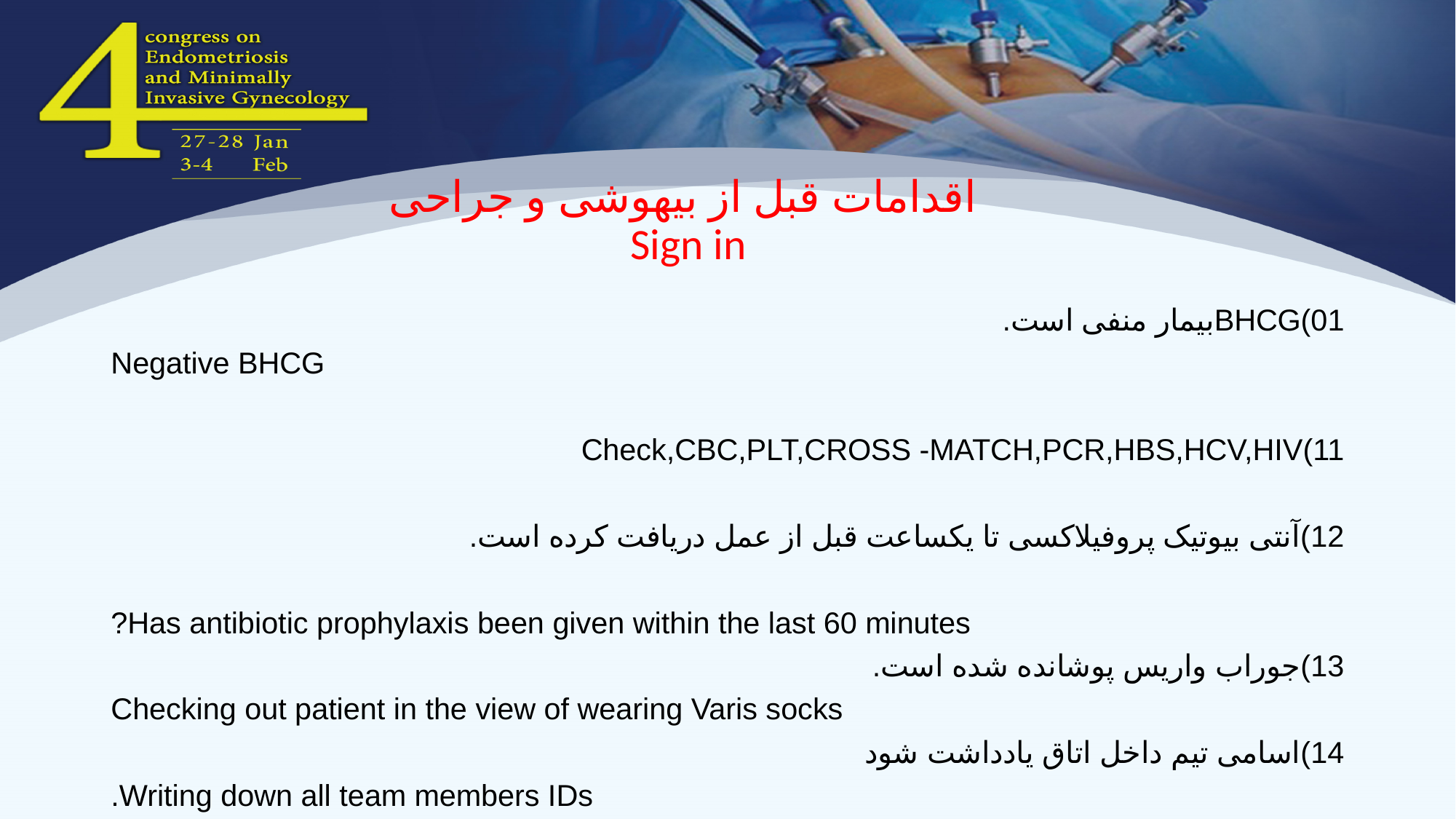

# اقدامات قبل از بیهوشی و جراحی Sign in
01)BHCGبیمار منفی است.
Negative BHCG

Check,CBC,PLT,CROSS -MATCH,PCR,HBS,HCV,HIV(11

12)آنتی بیوتیک پروفیلاکسی تا یکساعت قبل از عمل دریافت کرده است.

Has antibiotic prophylaxis been given within the last 60 minutes?
13)جوراب واریس پوشانده شده است.
Checking out patient in the view of wearing Varis socks
14)اسامی تیم داخل اتاق یادداشت شود
Writing down all team members IDs.